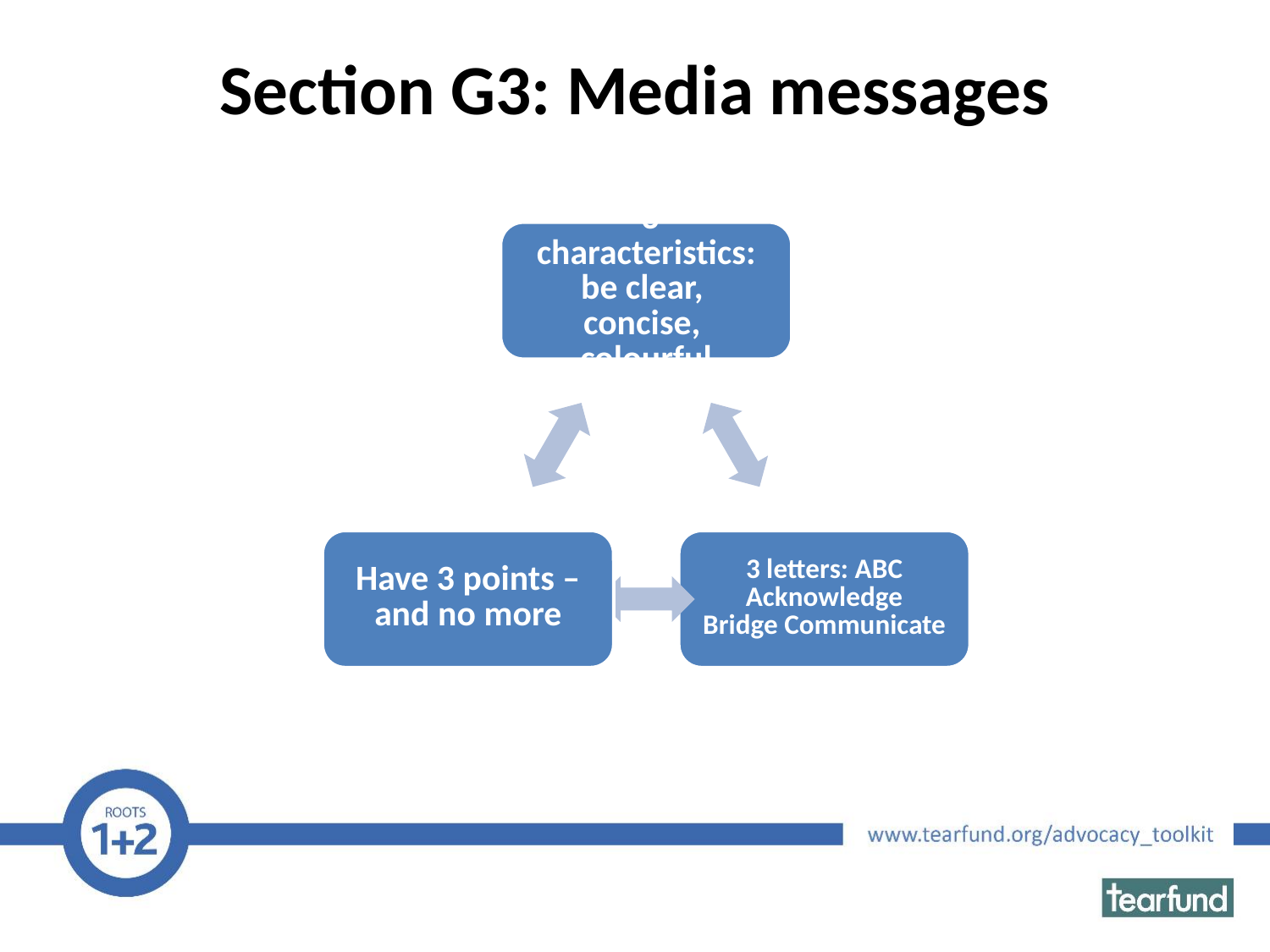

# Section G3: Media messages
 3 characteristics: be clear,
concise,
colourful
3 letters: ABC Acknowledge
Bridge Communicate
Have 3 points – and no more